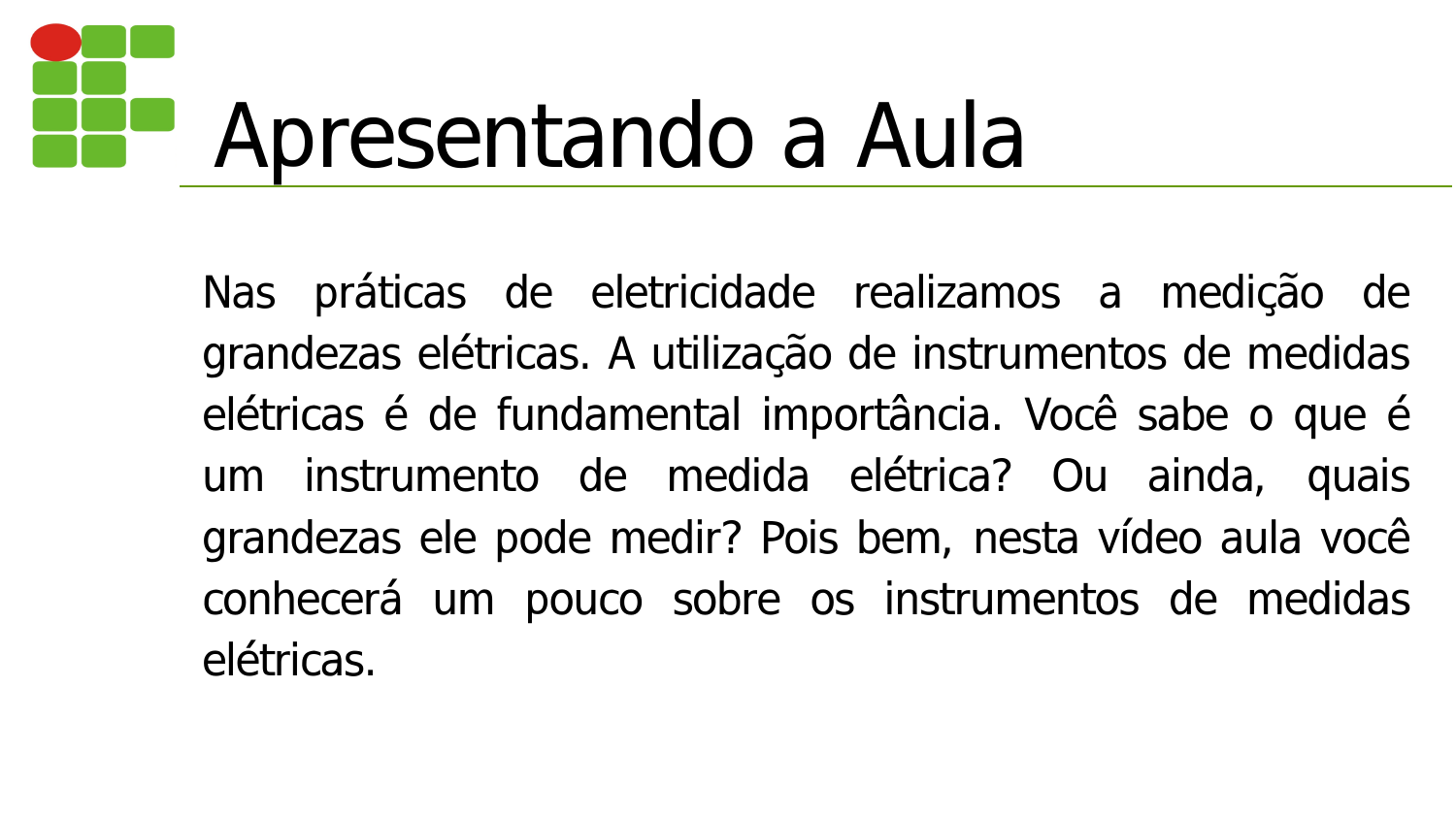

# Apresentando a Aula
Nas práticas de eletricidade realizamos a medição de grandezas elétricas. A utilização de instrumentos de medidas elétricas é de fundamental importância. Você sabe o que é um instrumento de medida elétrica? Ou ainda, quais grandezas ele pode medir? Pois bem, nesta vídeo aula você conhecerá um pouco sobre os instrumentos de medidas elétricas.